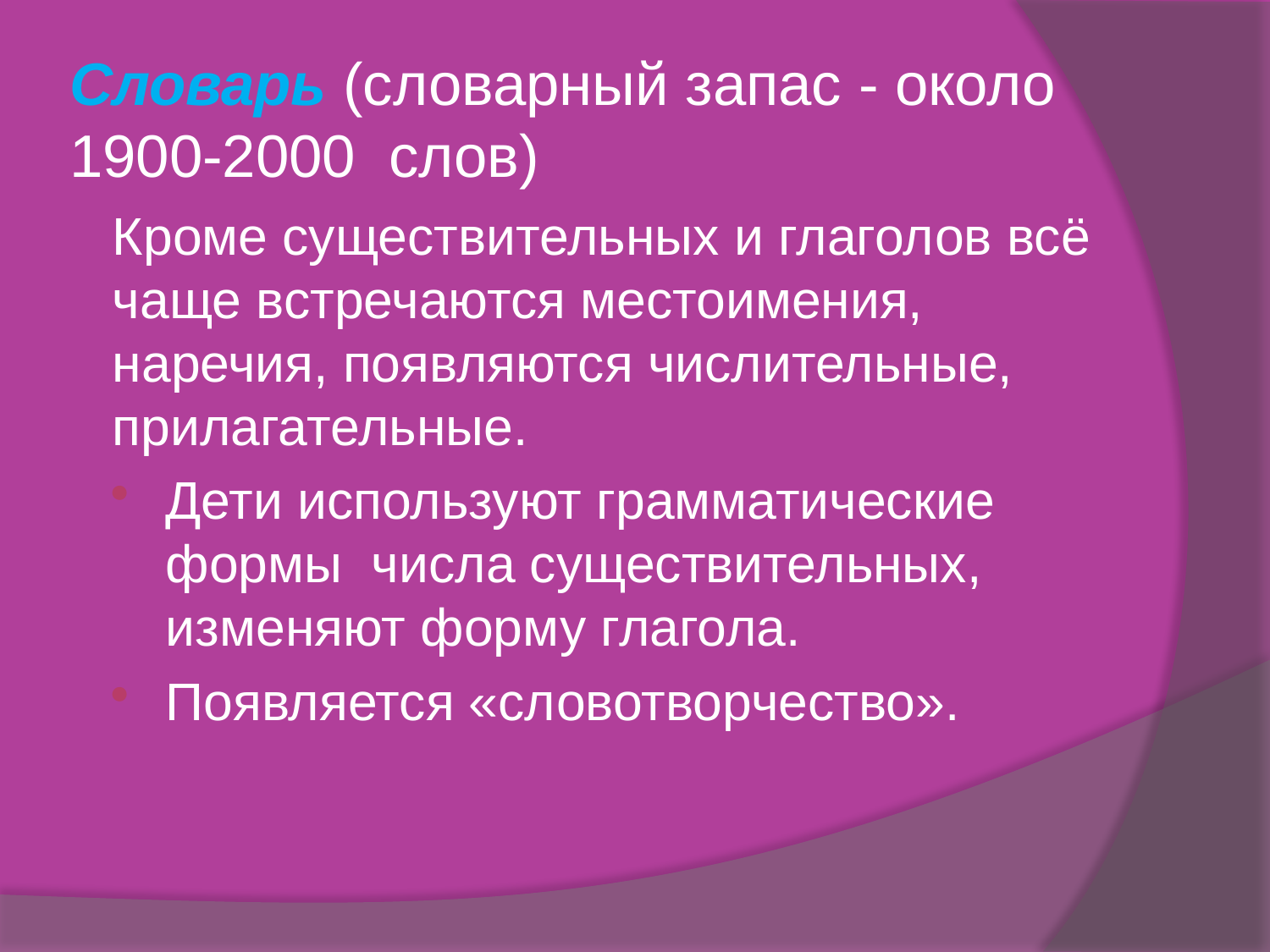

# Словарь (словарный запас - около 1900-2000  слов)
Кроме существительных и глаголов всё чаще встречаются местоимения, наречия, появляются числительные, прилагательные.
Дети используют грамматические формы  числа существительных, изменяют форму глагола.
Появляется «словотворчество».